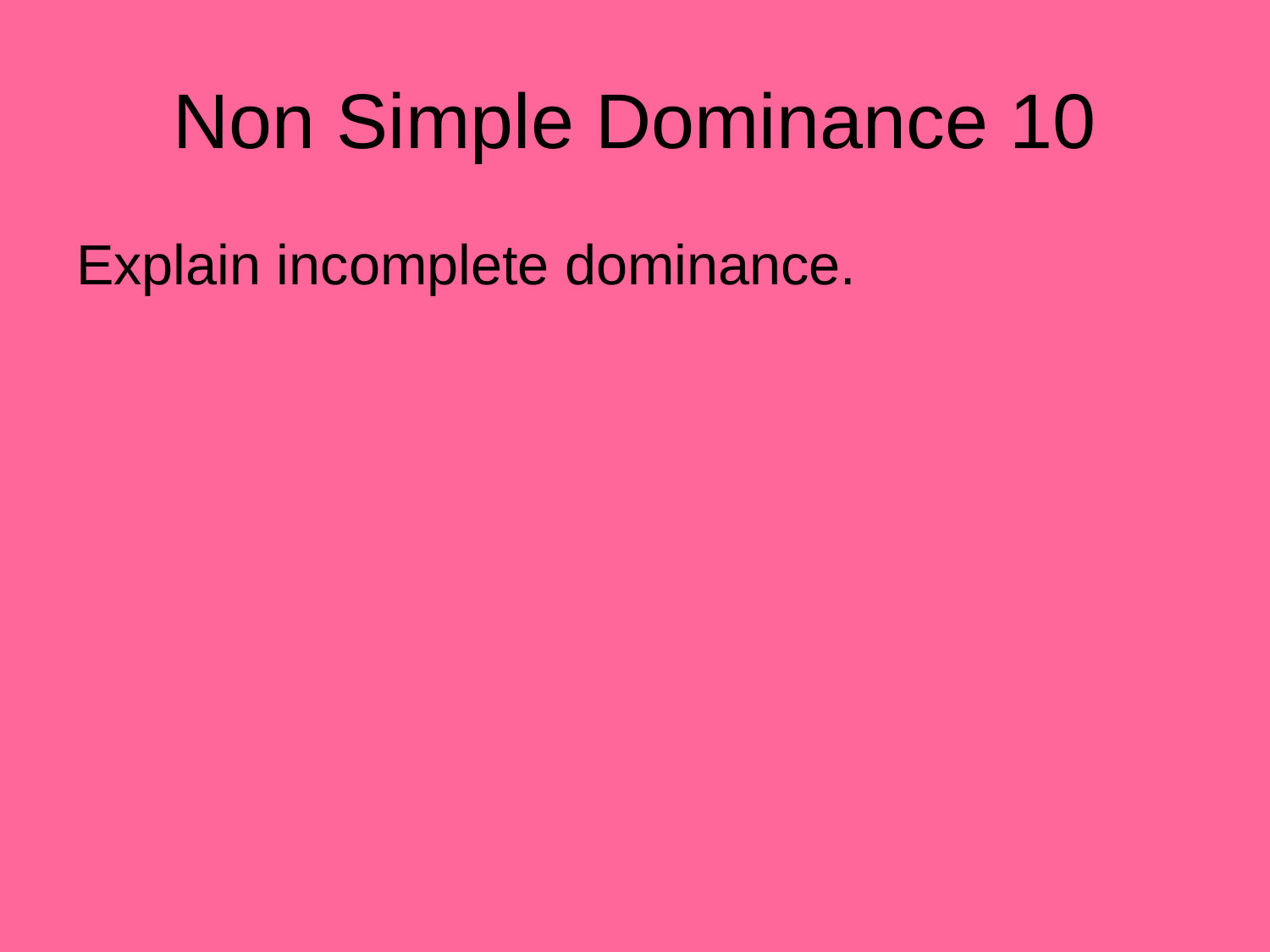

# Non Simple Dominance 10
Explain incomplete dominance.